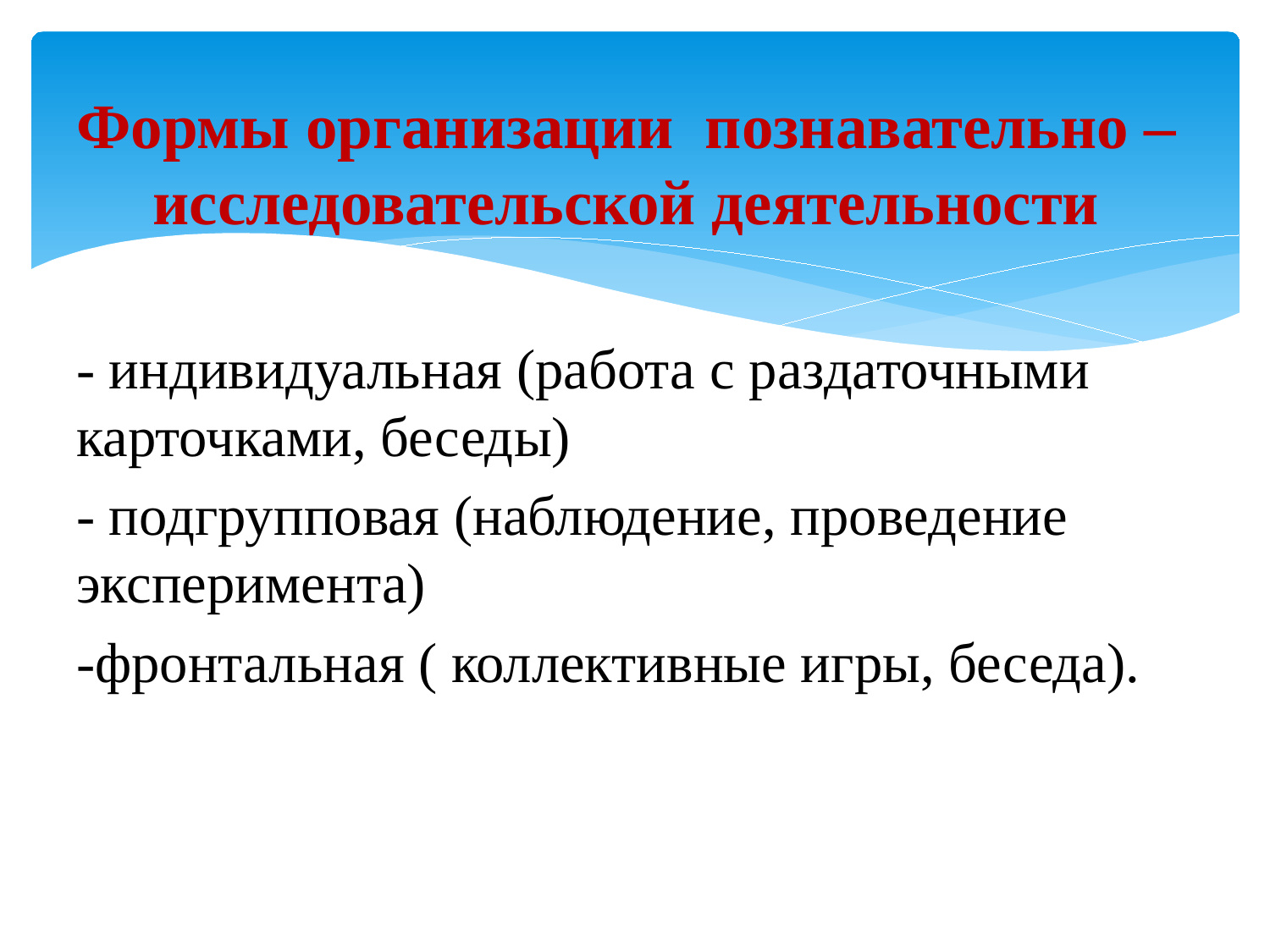

# Формы организации  познавательно – исследовательской деятельности
- индивидуальная (работа с раздаточными карточками, беседы)
- подгрупповая (наблюдение, проведение эксперимента)
-фронтальная ( коллективные игры, беседа).